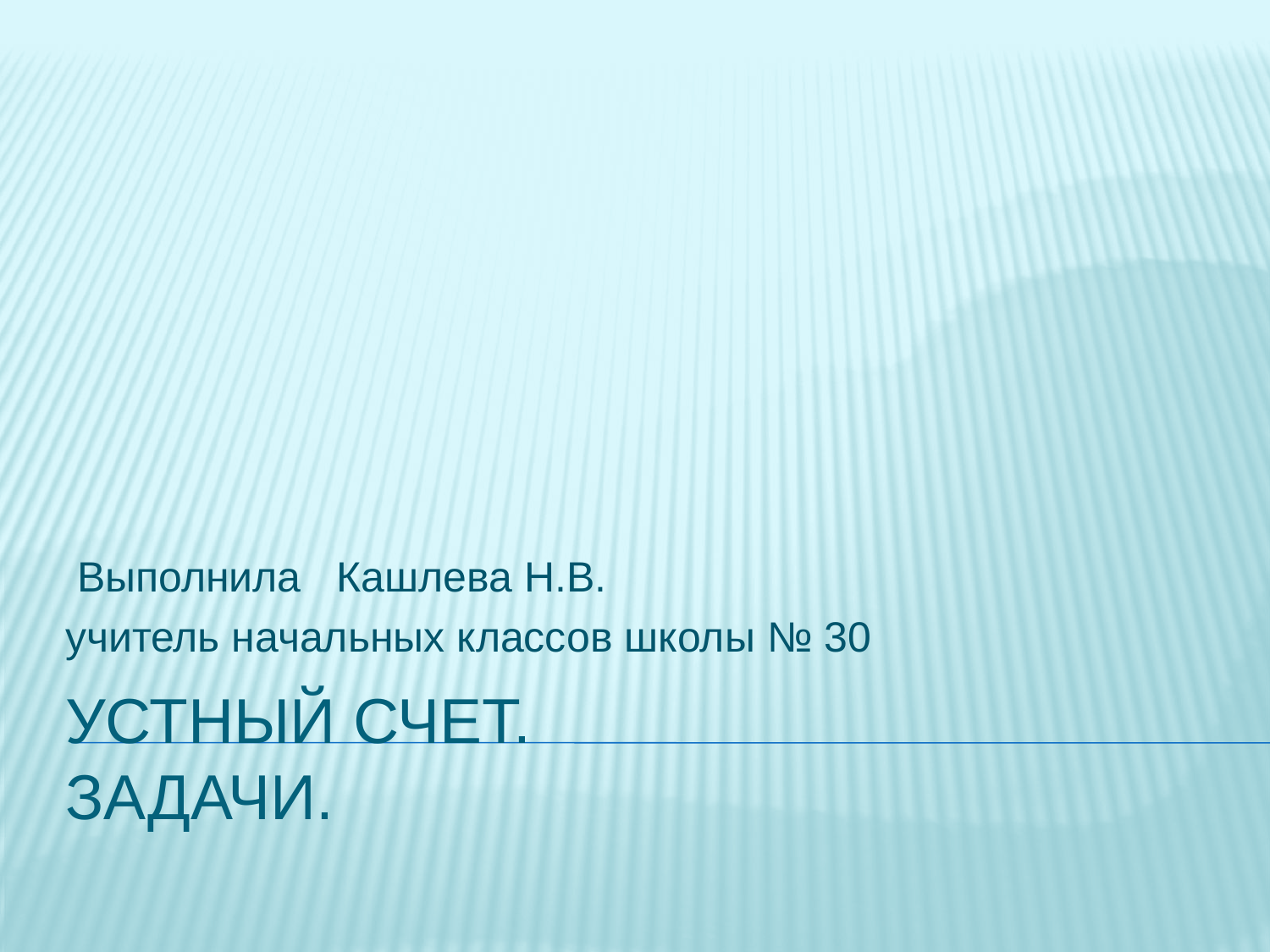

Выполнила   Кашлева Н.В.
учитель начальных классов школы № 30
# Устный счет. Задачи.